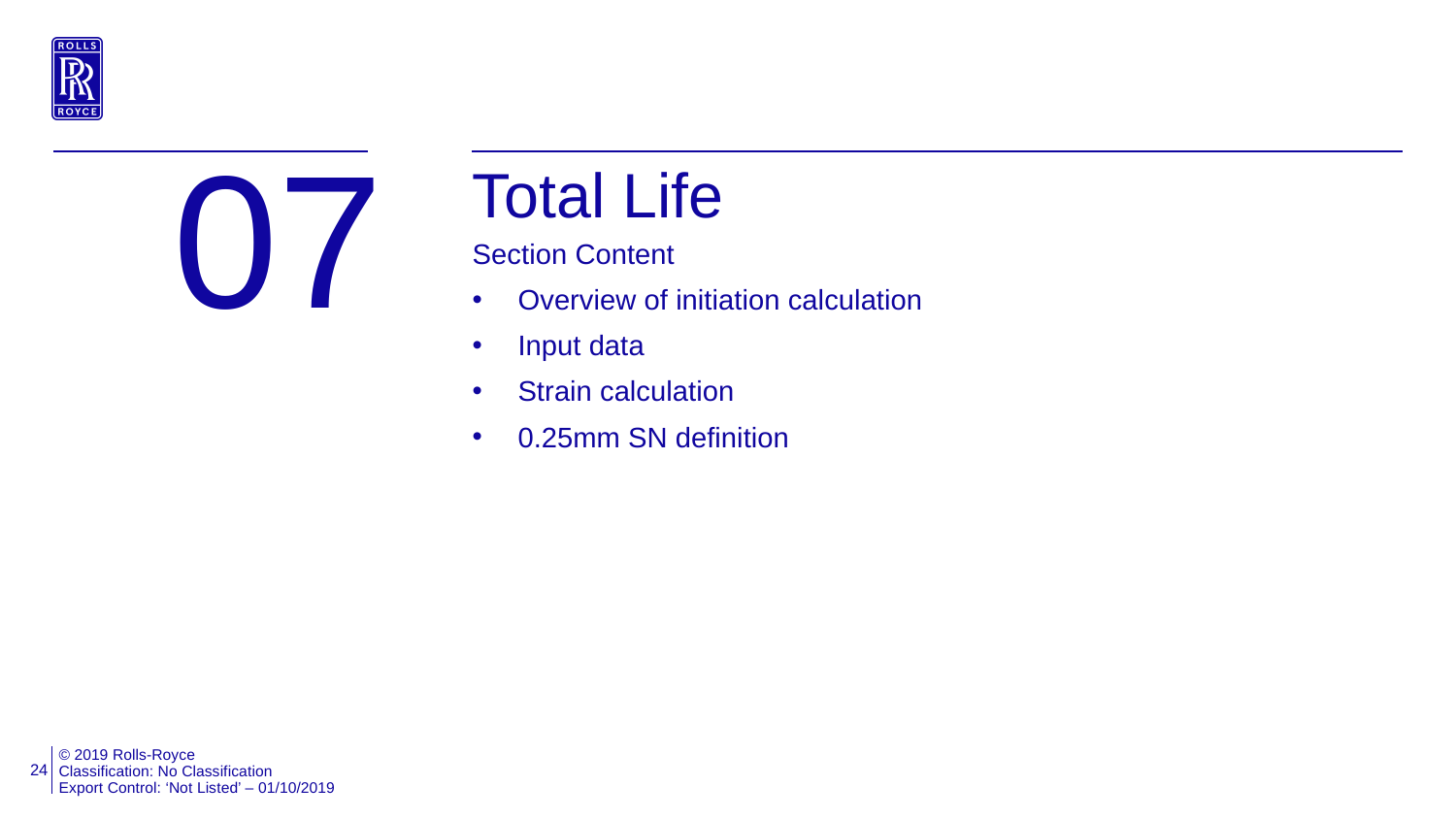

07
Total Life
Section Content
Overview of initiation calculation
Input data
Strain calculation
0.25mm SN definition